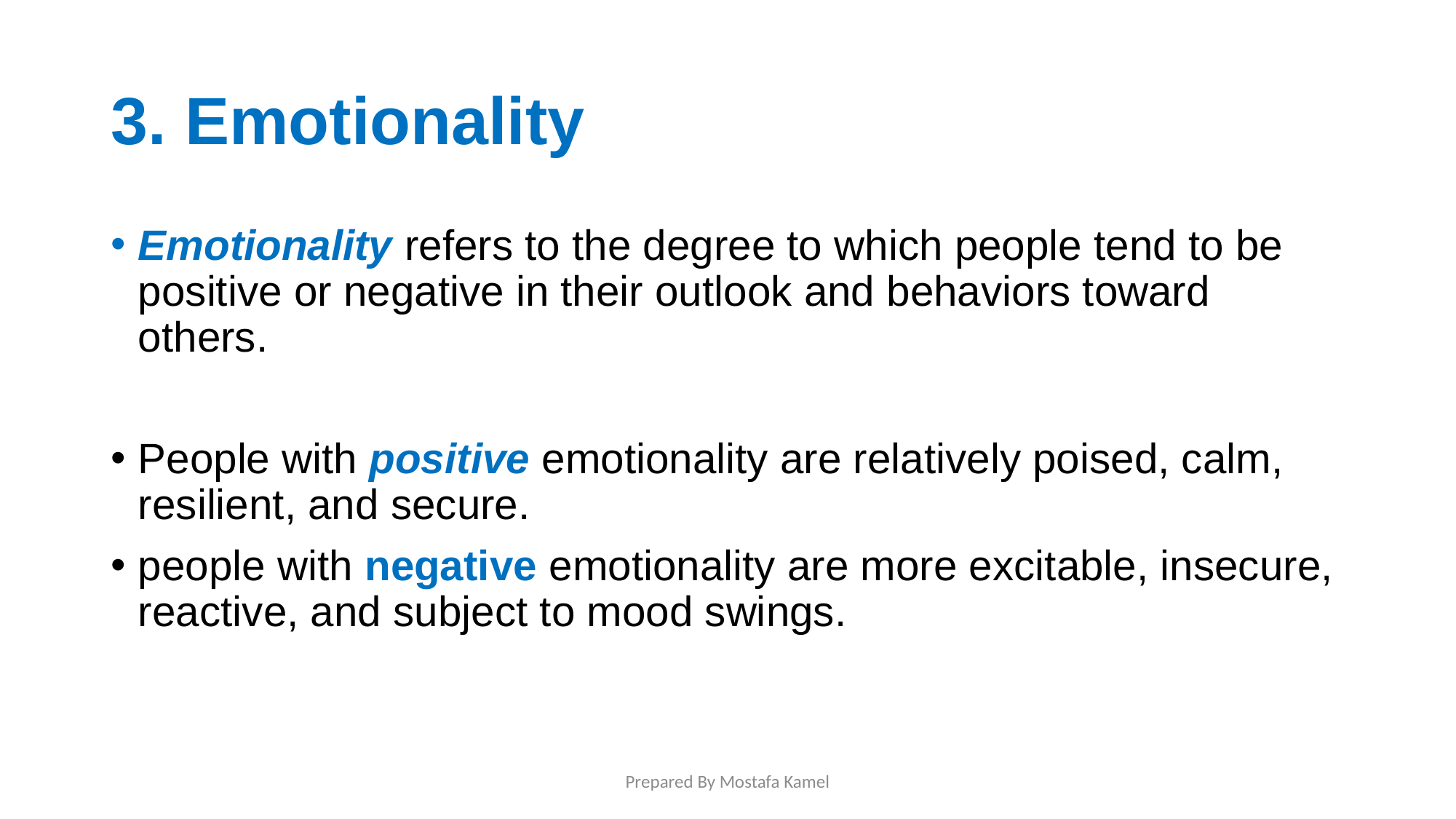

# 3. Emotionality
Emotionality refers to the degree to which people tend to be positive or negative in their outlook and behaviors toward others.

People with positive emotionality are relatively poised, calm, resilient, and secure.
people with negative emotionality are more excitable, insecure, reactive, and subject to mood swings.
Prepared By Mostafa Kamel